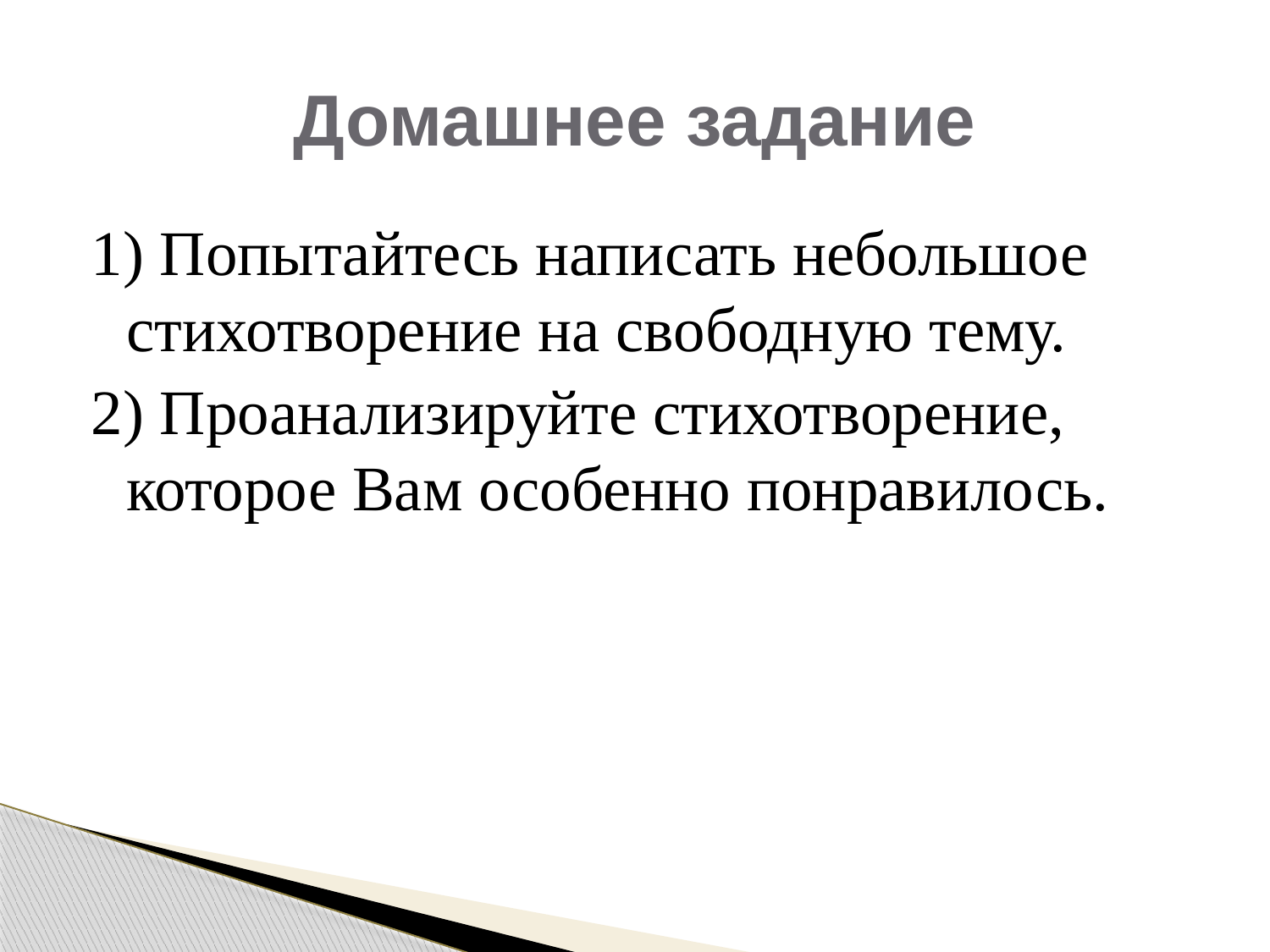

# Домашнее задание
1) Попытайтесь написать небольшое стихотворение на свободную тему.
2) Проанализируйте стихотворение, которое Вам особенно понравилось.